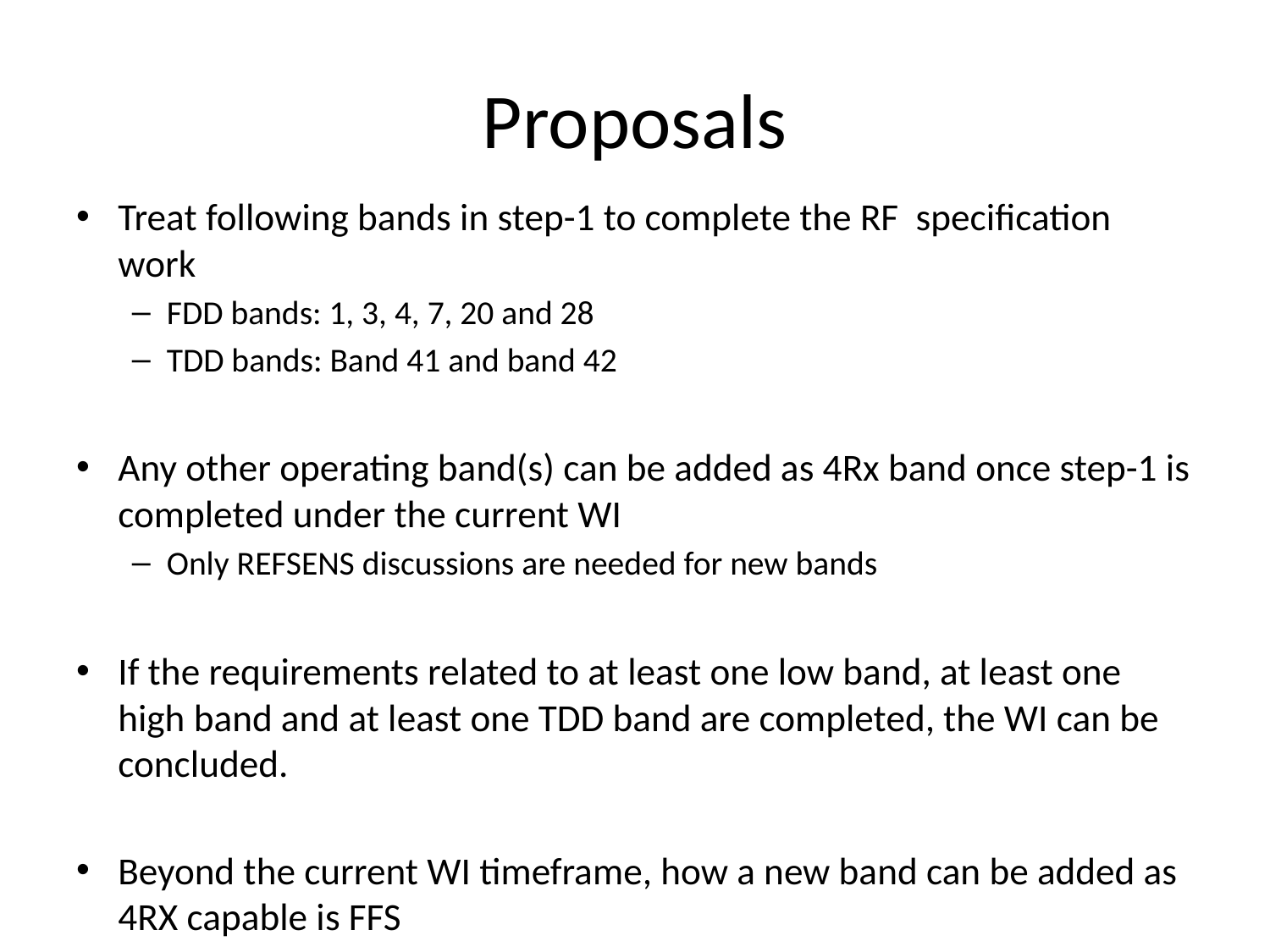

# Proposals
Treat following bands in step-1 to complete the RF  specification work
FDD bands: 1, 3, 4, 7, 20 and 28
TDD bands: Band 41 and band 42

Any other operating band(s) can be added as 4Rx band once step-1 is completed under the current WI
Only REFSENS discussions are needed for new bands

If the requirements related to at least one low band, at least one high band and at least one TDD band are completed, the WI can be concluded.

Beyond the current WI timeframe, how a new band can be added as 4RX capable is FFS